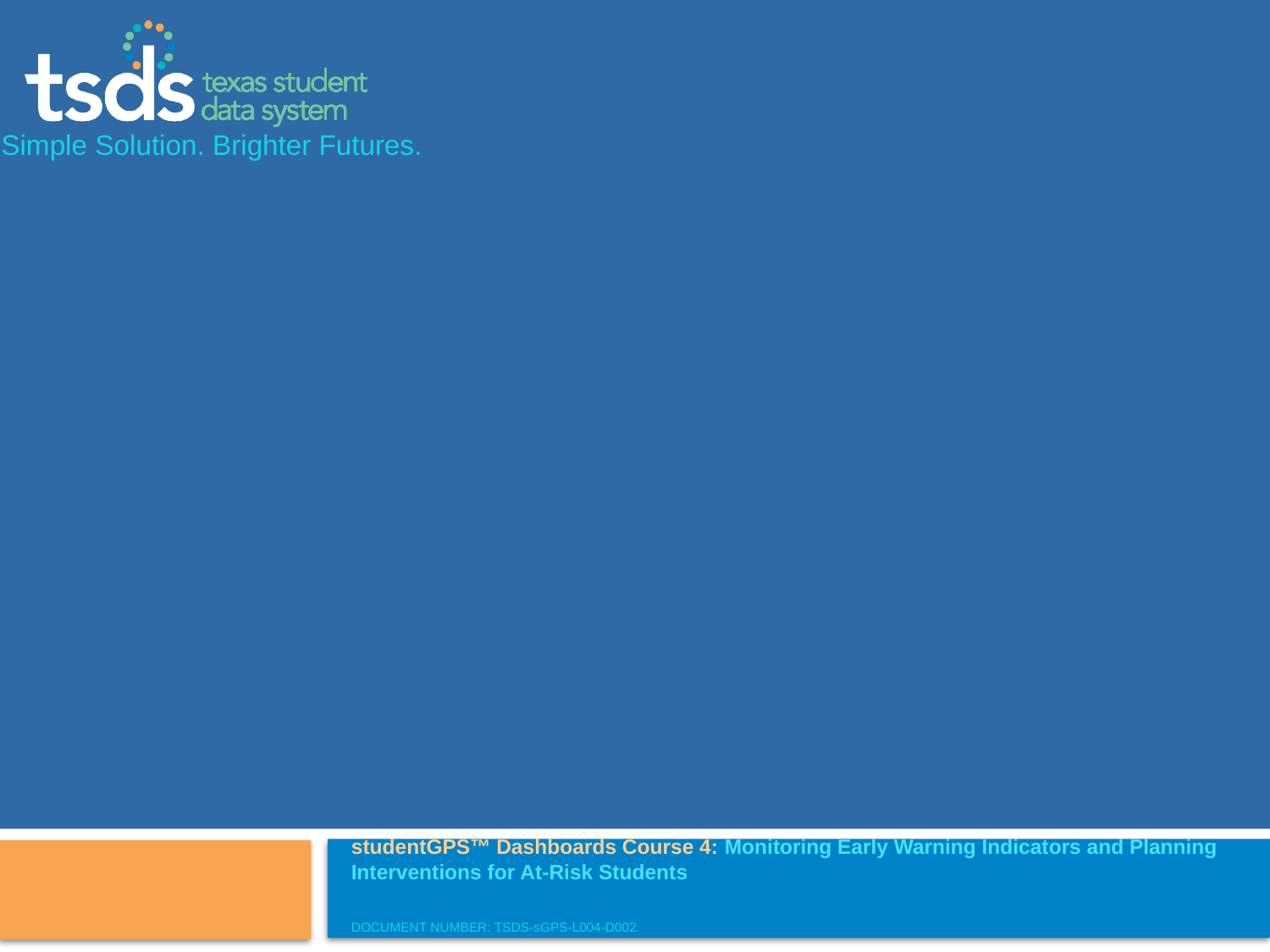

Simple Solution. Brighter Futures.
# studentGPS™ Dashboards Course 4: Monitoring Early Warning Indicators and Planning Interventions for At-Risk Students Document Number: TSDS-sGPS-L004-d002